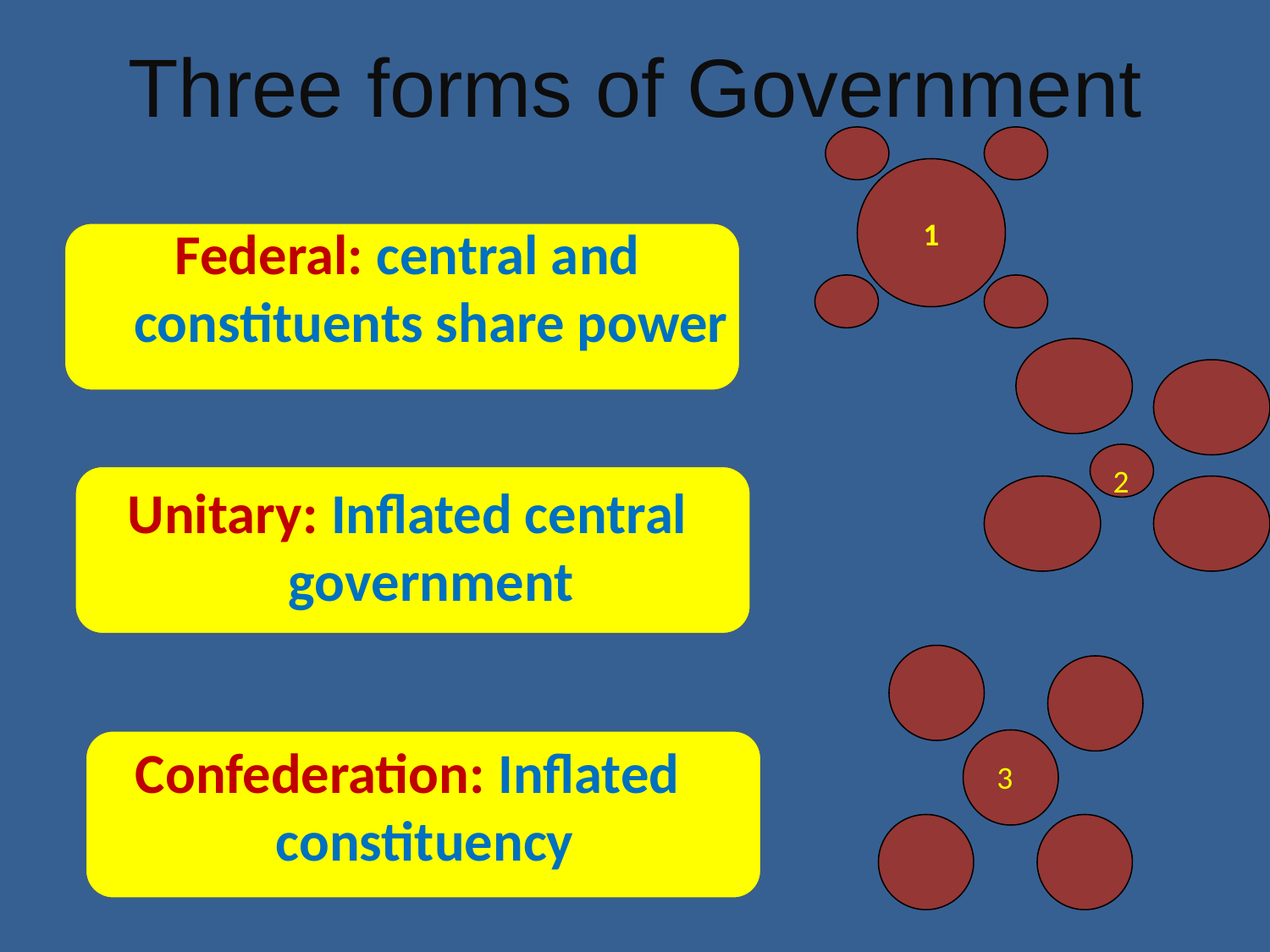

# Three forms of Government

1
Federal: central and constituents share power

Unitary: Inflated central government

Confederation: Inflated constituency

2

3